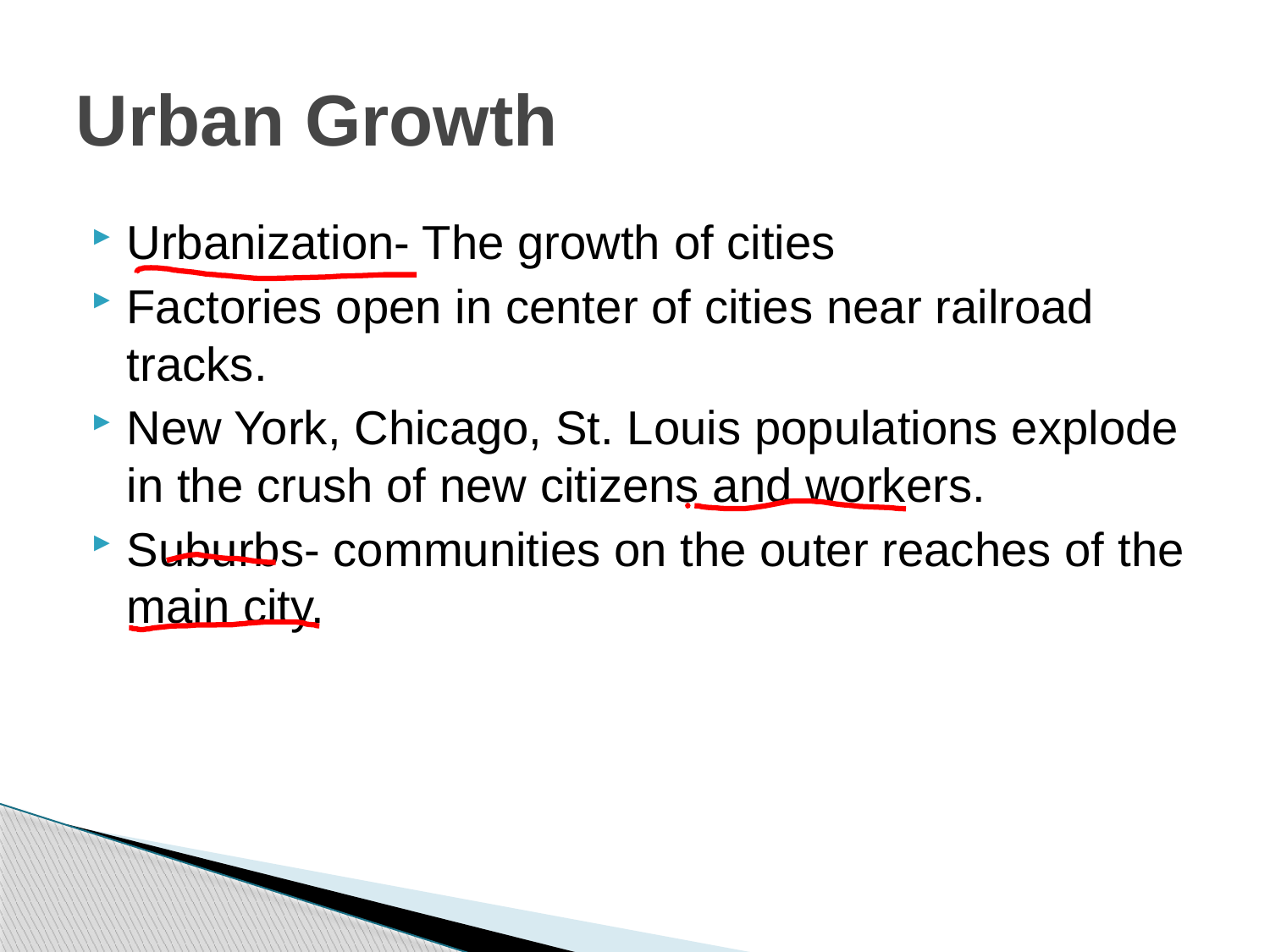

# Urban Growth
Urbanization- The growth of cities
Factories open in center of cities near railroad tracks.
New York, Chicago, St. Louis populations explode in the crush of new citizens and workers.
Suburbs- communities on the outer reaches of the main city.